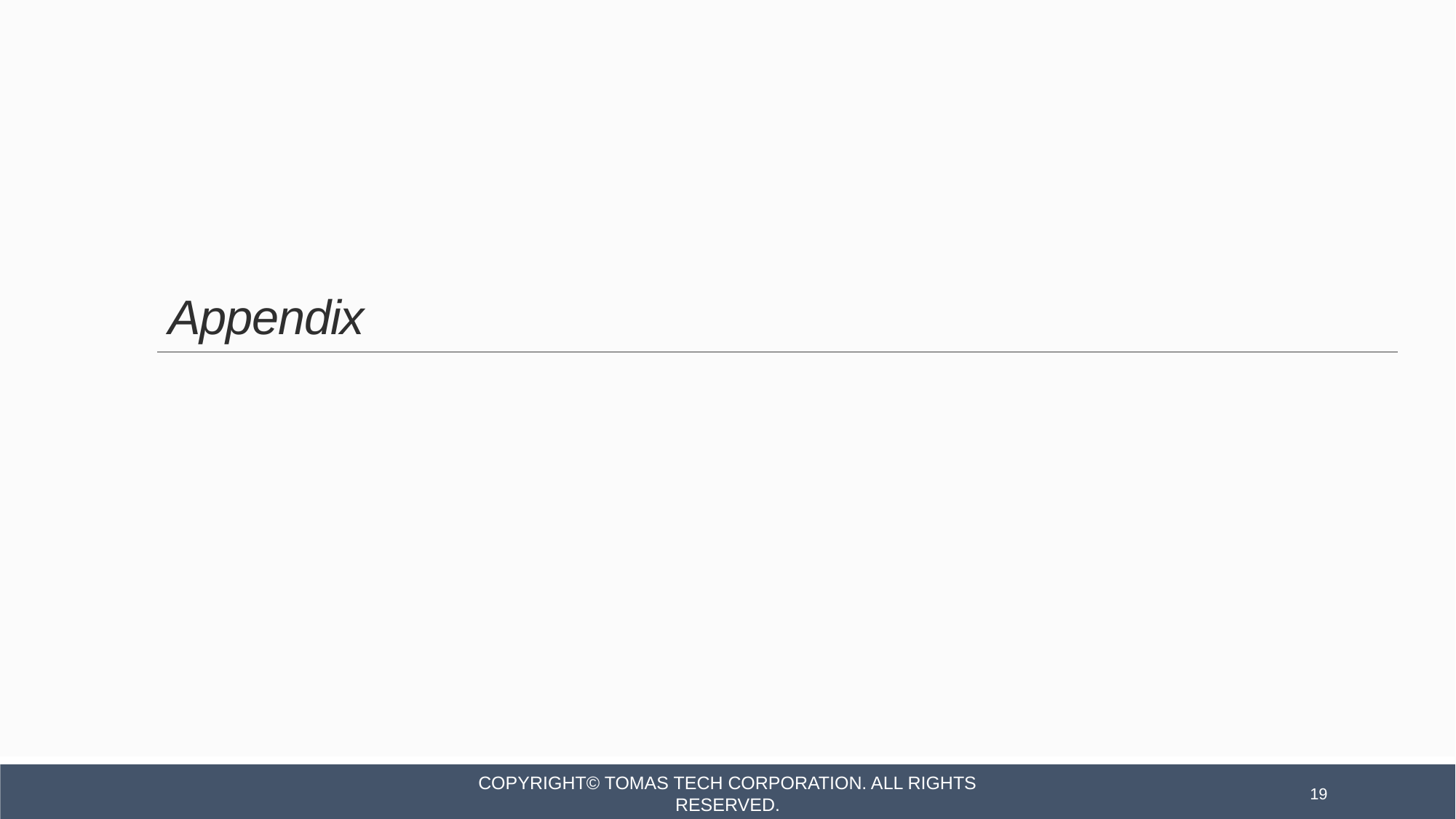

Appendix
Copyright© TOMAS TECH CORPORATION. All rights reserved.
19